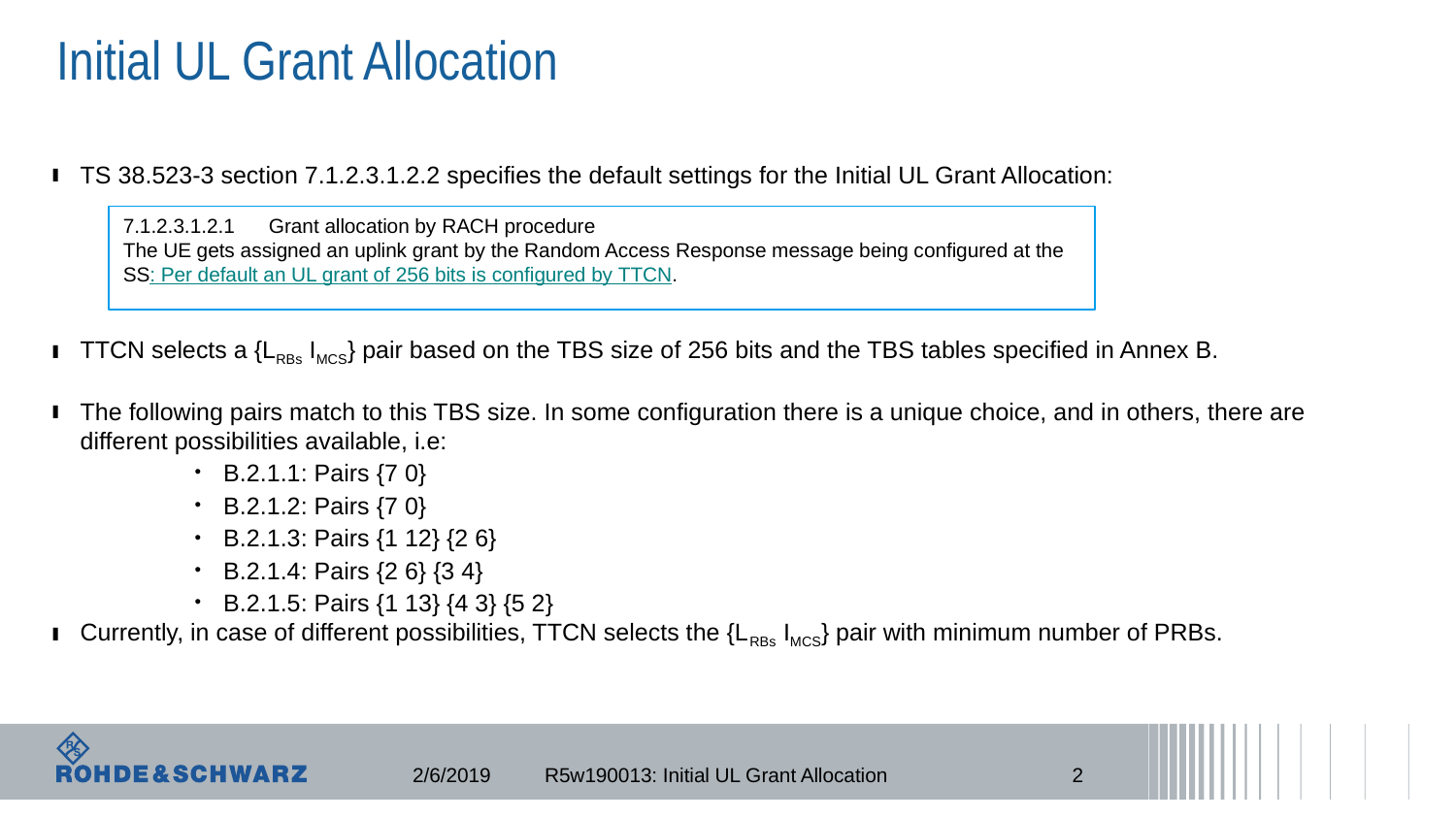

# Initial UL Grant Allocation
TS 38.523-3 section 7.1.2.3.1.2.2 specifies the default settings for the Initial UL Grant Allocation:

TTCN selects a {LRBs IMCS} pair based on the TBS size of 256 bits and the TBS tables specified in Annex B.

The following pairs match to this TBS size. In some configuration there is a unique choice, and in others, there are different possibilities available, i.e:
B.2.1.1: Pairs {7 0}
B.2.1.2: Pairs {7 0}
B.2.1.3: Pairs {1 12} {2 6}
B.2.1.4: Pairs {2 6} {3 4}
B.2.1.5: Pairs {1 13} {4 3} {5 2}
Currently, in case of different possibilities, TTCN selects the {LRBs IMCS} pair with minimum number of PRBs.

7.1.2.3.1.2.1	Grant allocation by RACH procedure
The UE gets assigned an uplink grant by the Random Access Response message being configured at the SS: Per default an UL grant of 256 bits is configured by TTCN.

2/6/2019
R5w190013: Initial UL Grant Allocation
2